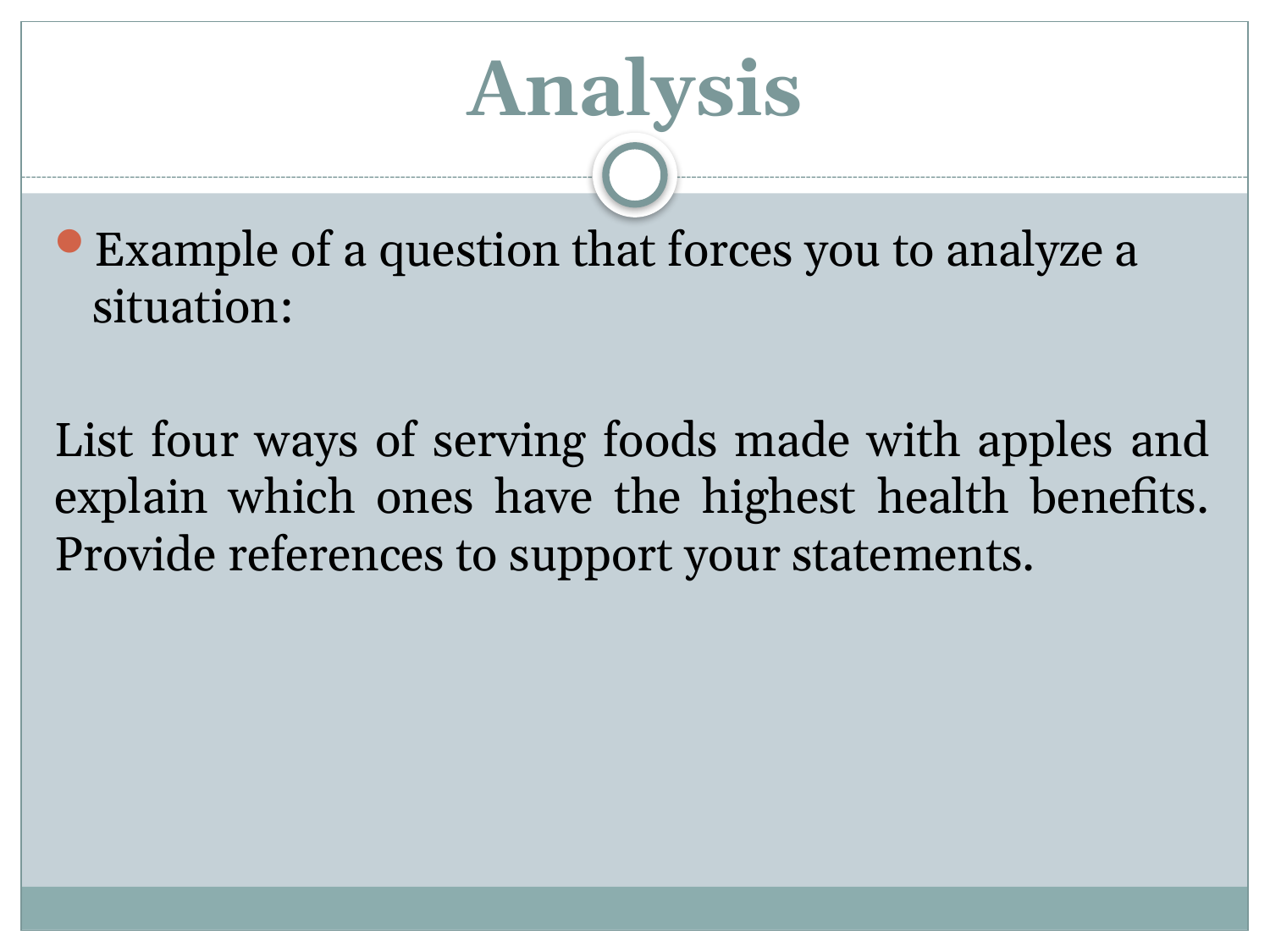

# Analysis
Example of a question that forces you to analyze a situation:

List four ways of serving foods made with apples and explain which ones have the highest health benefits. Provide references to support your statements.